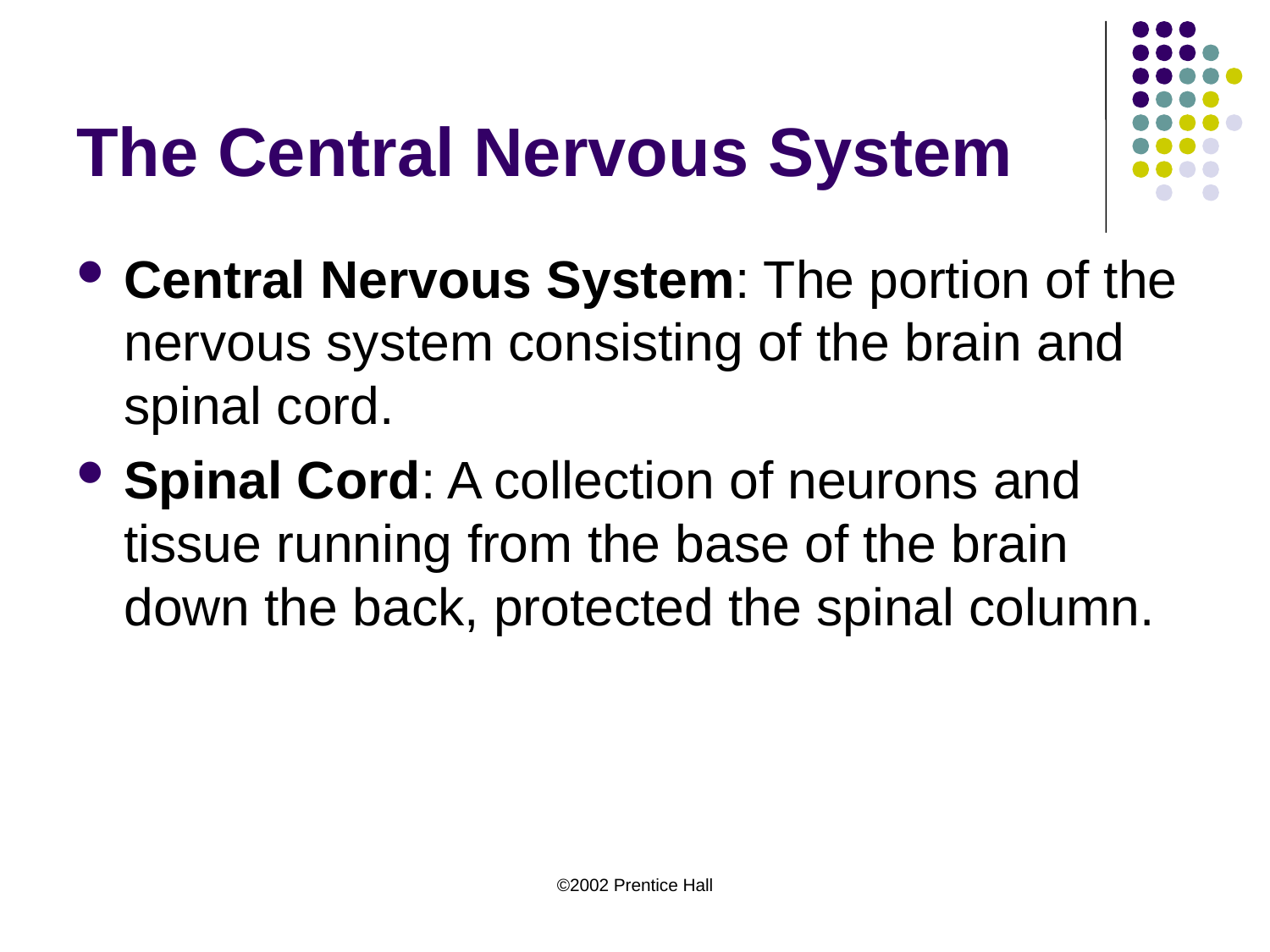

# The Central Nervous System
Central Nervous System: The portion of the nervous system consisting of the brain and spinal cord.
Spinal Cord: A collection of neurons and tissue running from the base of the brain down the back, protected the spinal column.
©2002 Prentice Hall